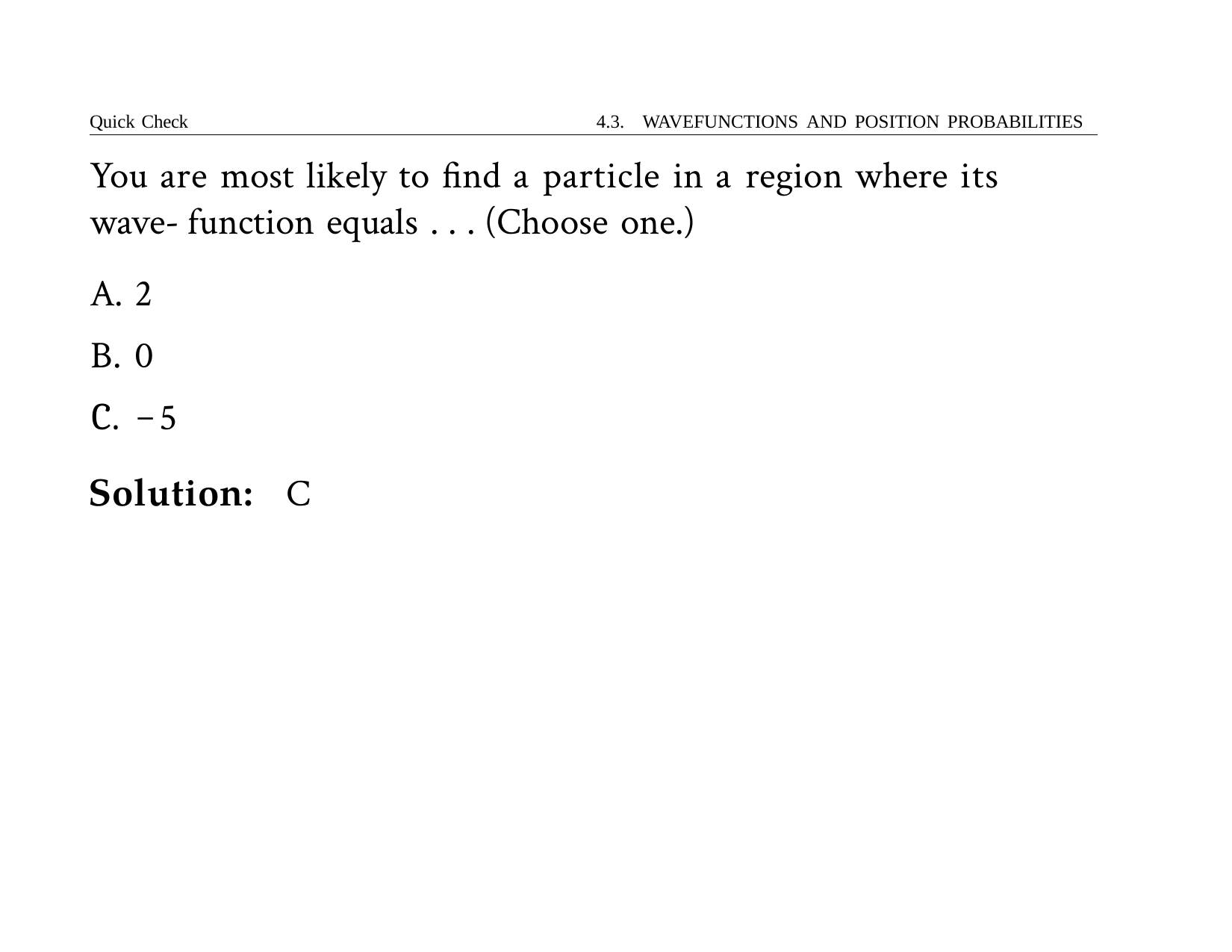

Quick Check	4.3.  WAVEFUNCTIONS AND POSITION PROBABILITIES

# You are most likely to find a particle in a region where its wave- function equals . . . (Choose one.)
2
0
−5
Solution:	C